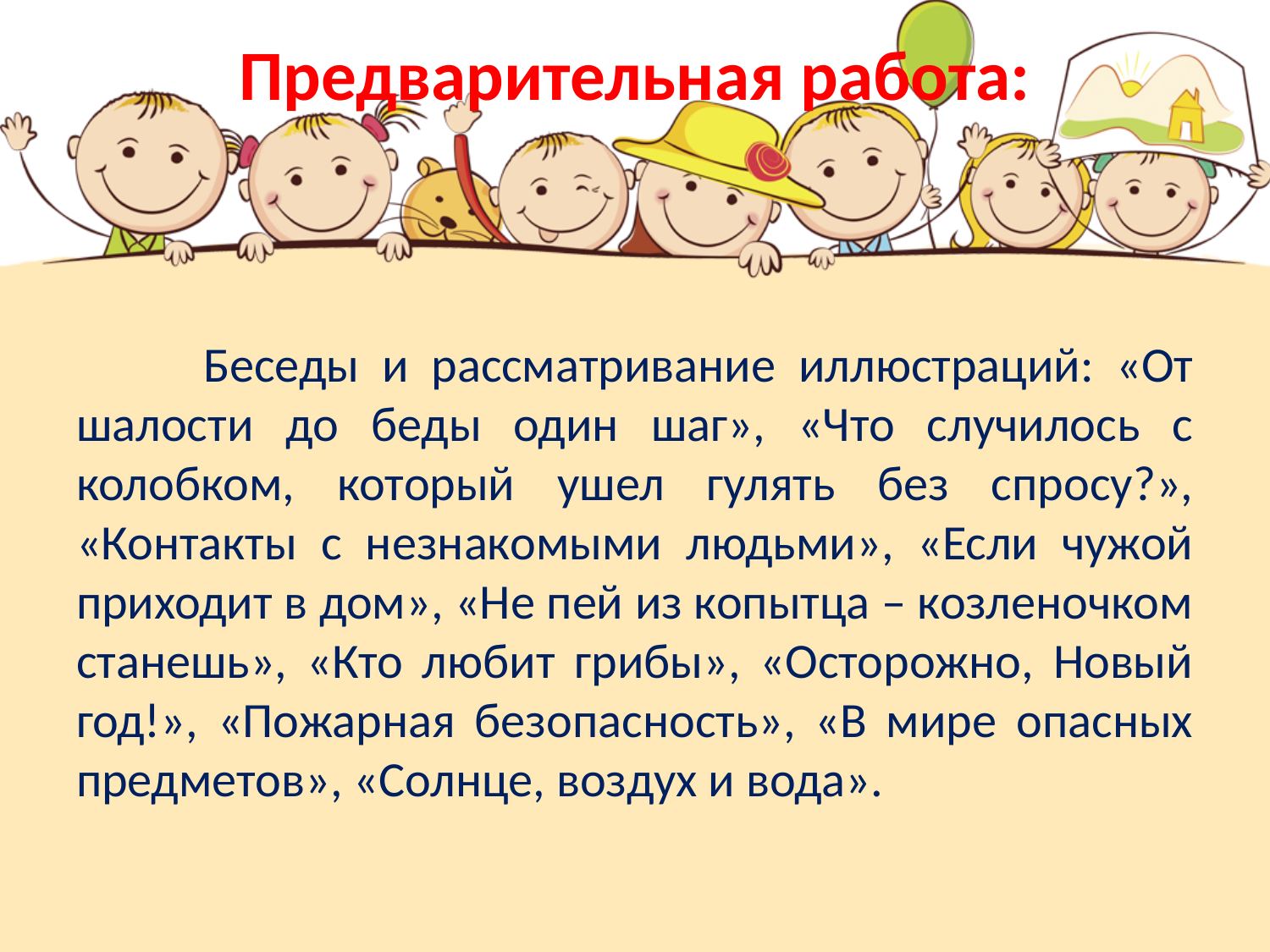

# Предварительная работа:
	Беседы и рассматривание иллюстраций: «От шалости до беды один шаг», «Что случилось с колобком, который ушел гулять без спросу?», «Контакты с незнакомыми людьми», «Если чужой приходит в дом», «Не пей из копытца – козленочком станешь», «Кто любит грибы», «Осторожно, Новый год!», «Пожарная безопасность», «В мире опасных предметов», «Солнце, воздух и вода».